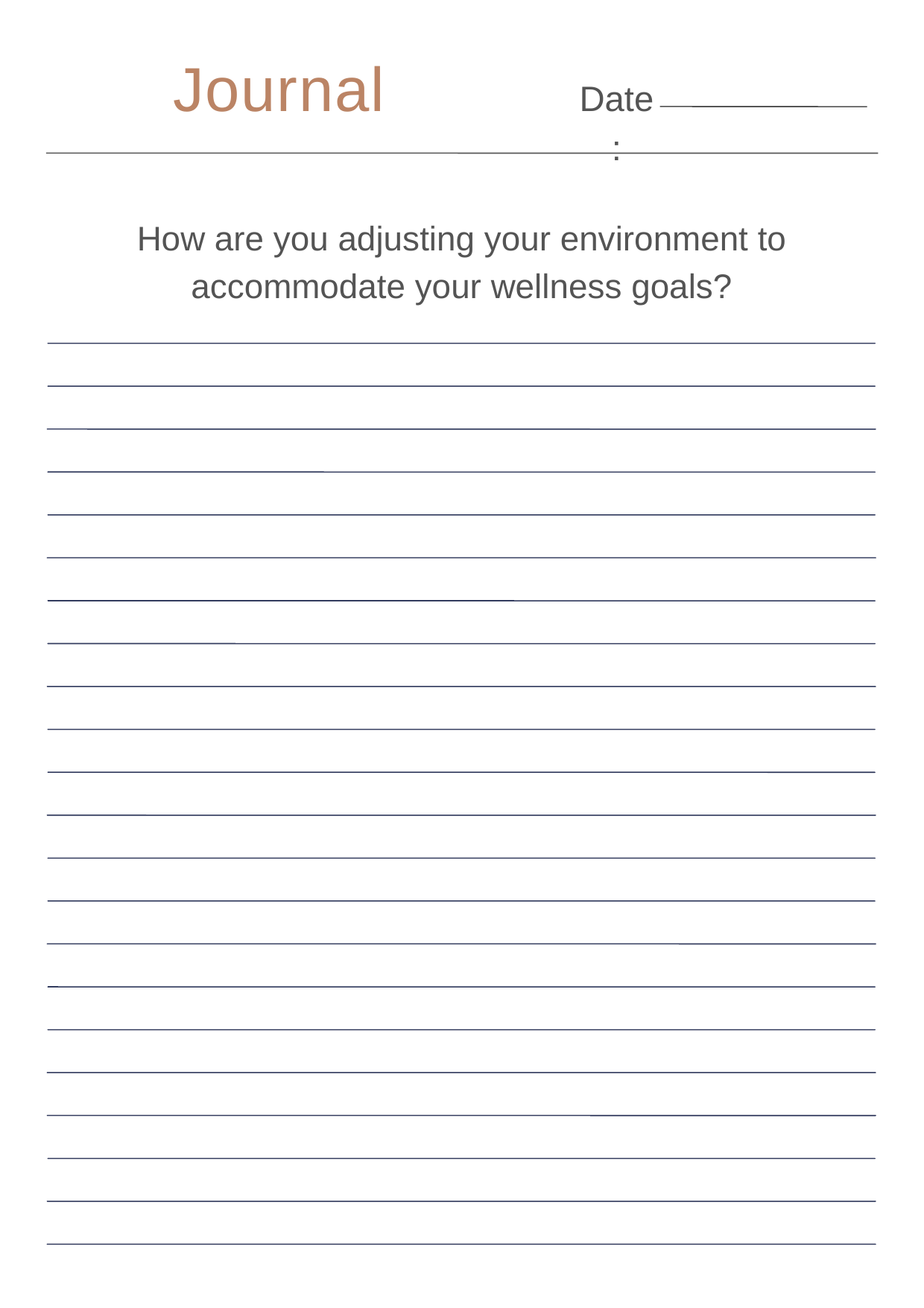

Journal
Date:

How are you adjusting your environment to accommodate your wellness goals?